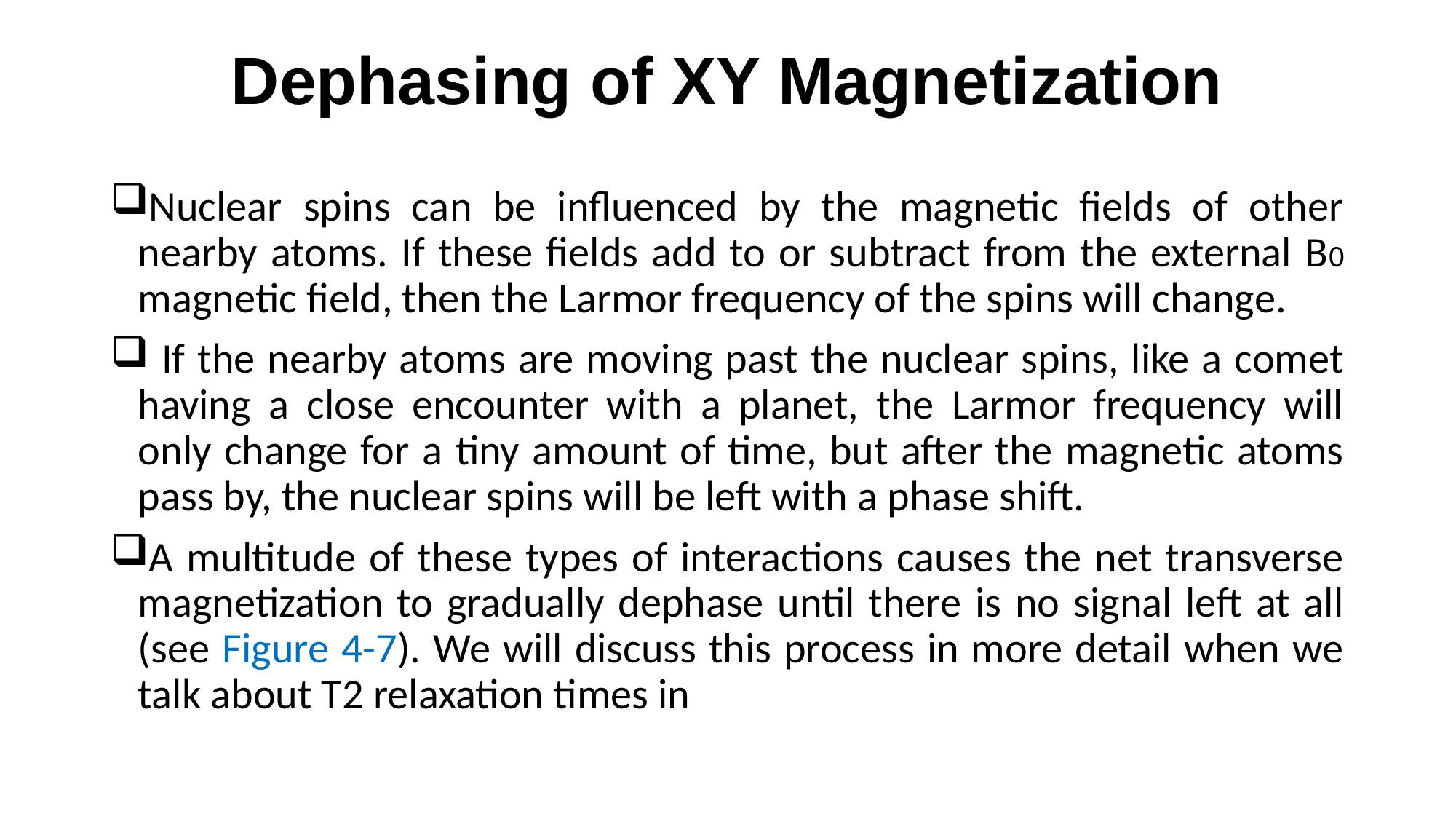

# Dephasing of XY Magnetization
Nuclear spins can be influenced by the magnetic fields of other nearby atoms. If these fields add to or subtract from the external B0 magnetic field, then the Larmor frequency of the spins will change.
 If the nearby atoms are moving past the nuclear spins, like a comet having a close encounter with a planet, the Larmor frequency will only change for a tiny amount of time, but after the magnetic atoms pass by, the nuclear spins will be left with a phase shift.
A multitude of these types of interactions causes the net transverse magnetization to gradually dephase until there is no signal left at all (see Figure 4-7). We will discuss this process in more detail when we talk about T2 relaxation times in